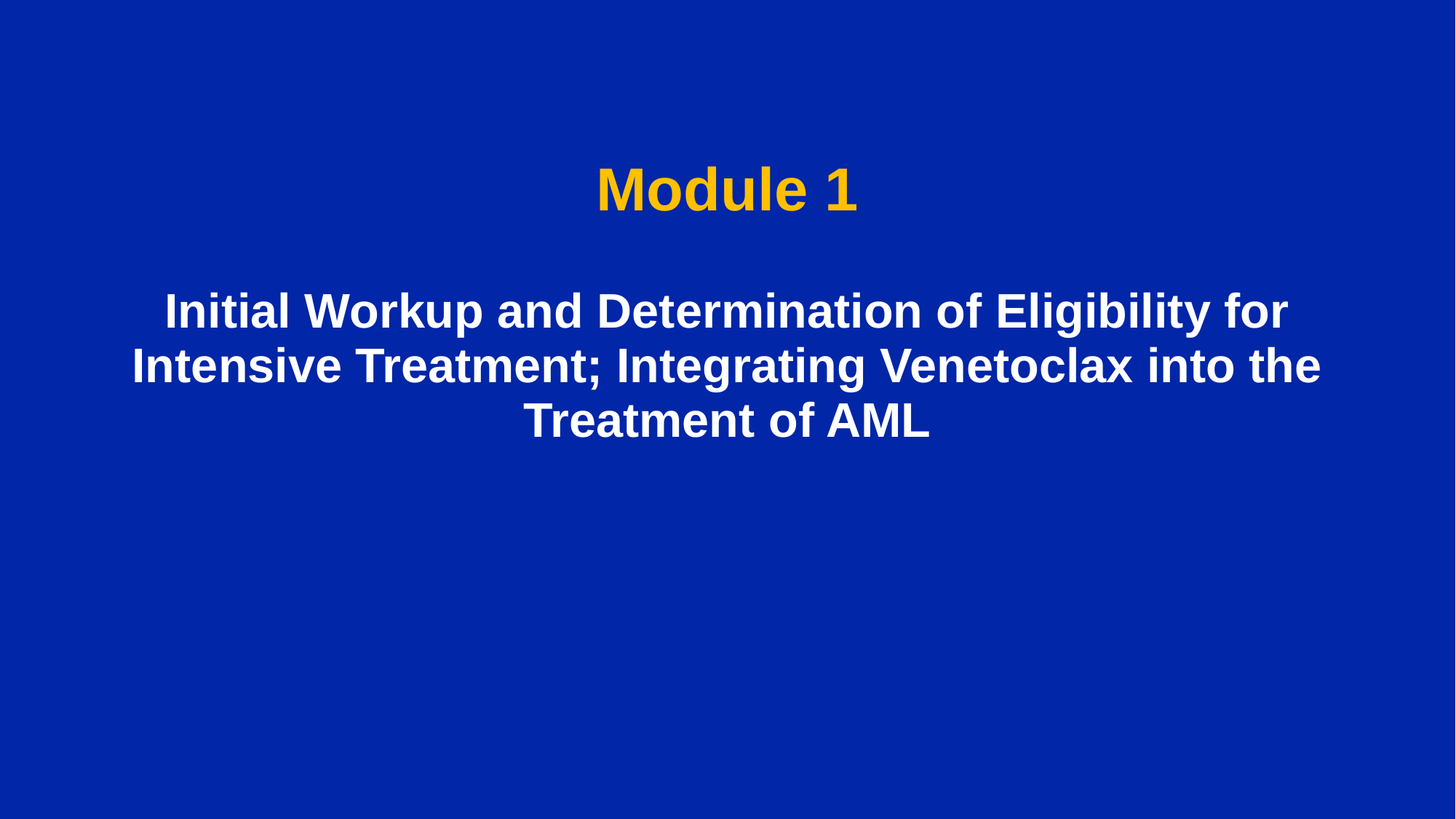

| Module 1 Initial Workup and Determination of Eligibility for Intensive Treatment; Integrating Venetoclax into the Treatment of AML |
| --- |
|  |